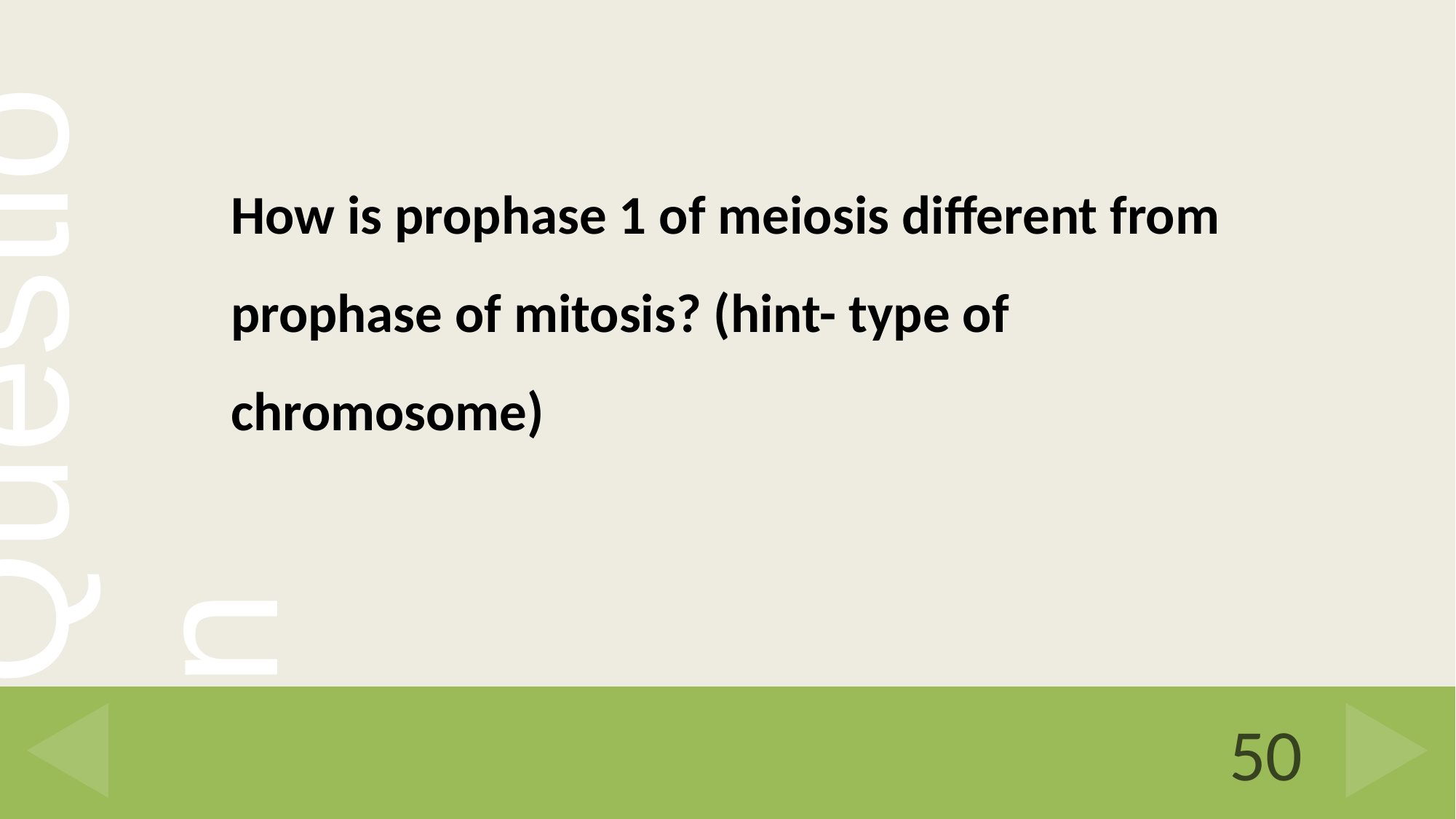

How is prophase 1 of meiosis different from prophase of mitosis? (hint- type of chromosome)

50